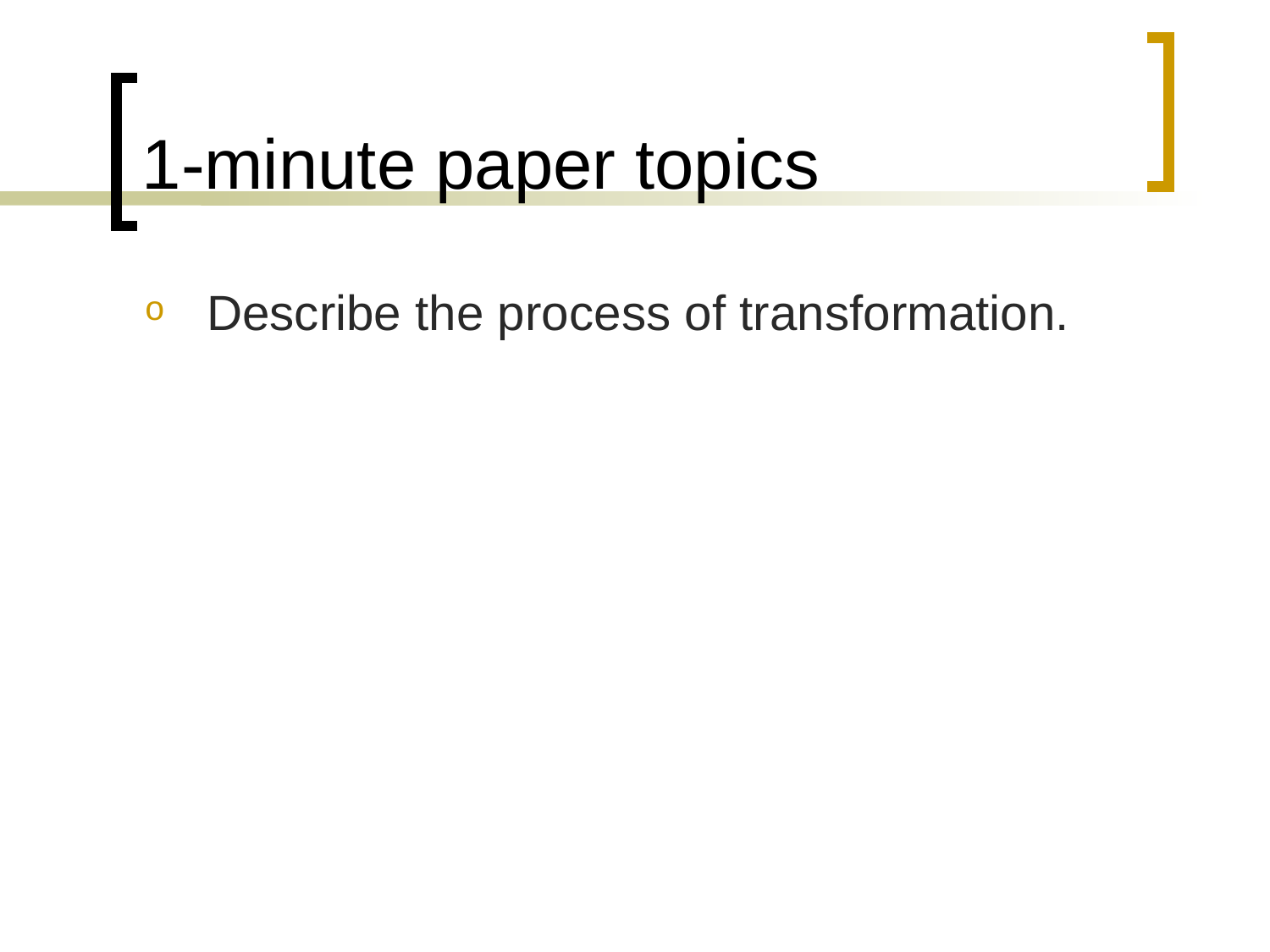

# 1-minute paper topics
Describe the process of transformation.